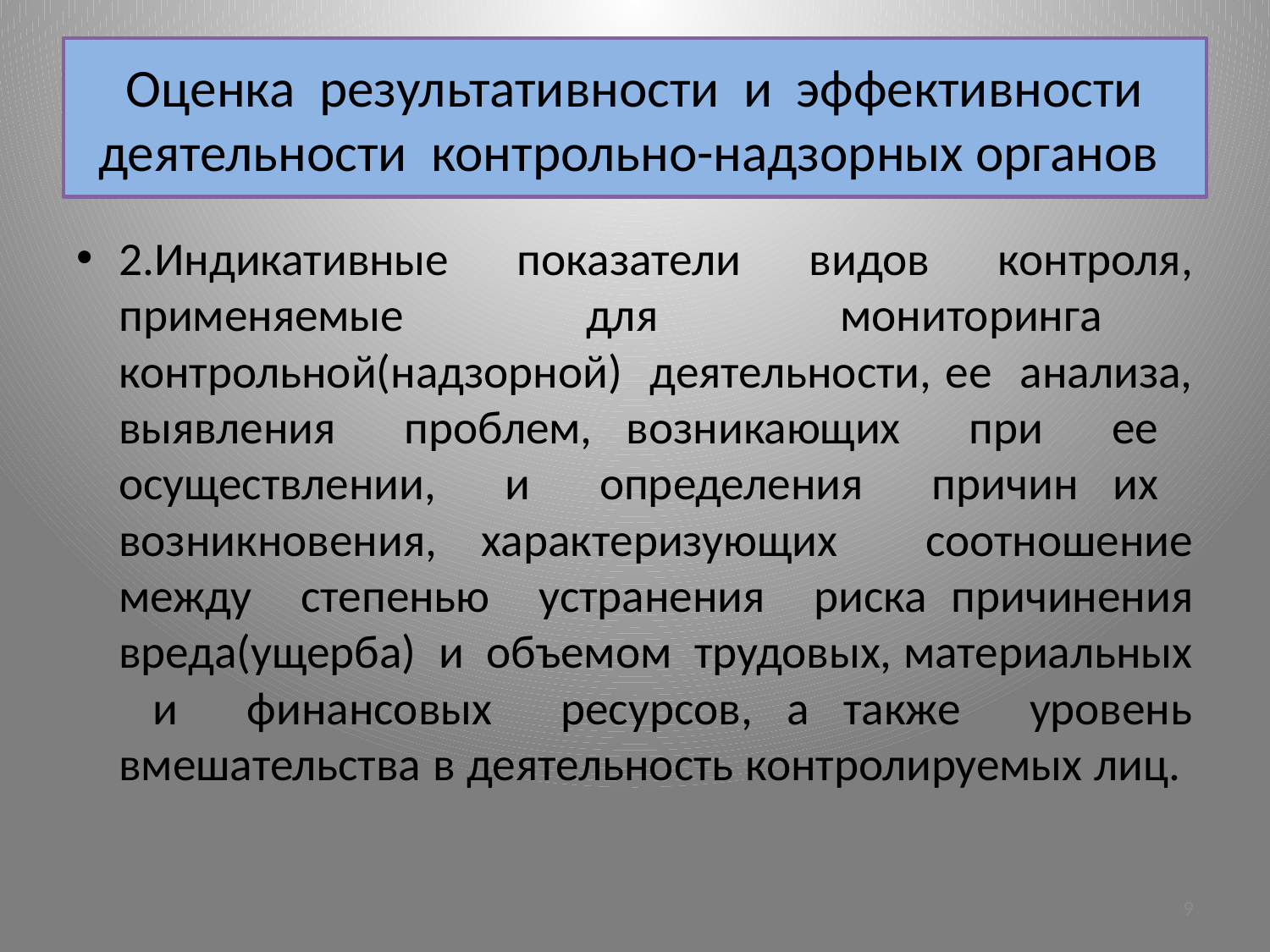

# Оценка  результативности  и  эффективности деятельности  контрольно-надзорных органов
2.Индикативные  показатели  видов  контроля, применяемые  для  мониторинга  контрольной(надзорной)  деятельности, ее  анализа, выявления  проблем, возникающих  при  ее  осуществлении,  и  определения  причин их  возникновения, характеризующих  соотношение между  степенью  устранения  риска причинения вреда(ущерба)  и  объемом  трудовых, материальных  и  финансовых  ресурсов, а также  уровень вмешательства в деятельность контролируемых лиц.
9